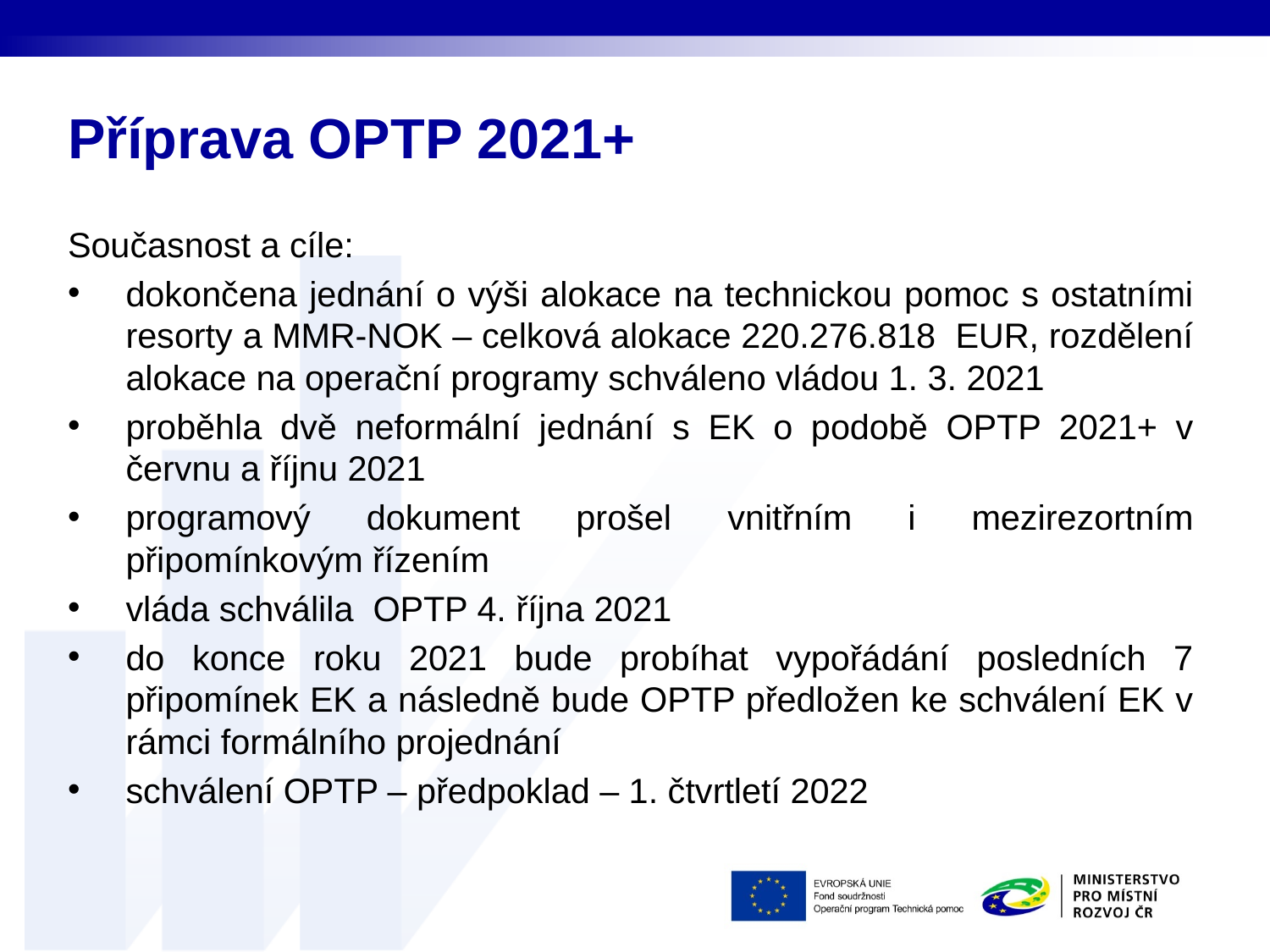

# Příprava OPTP 2021+
Současnost a cíle:
dokončena jednání o výši alokace na technickou pomoc s ostatními resorty a MMR-NOK – celková alokace 220.276.818  EUR, rozdělení alokace na operační programy schváleno vládou 1. 3. 2021
proběhla dvě neformální jednání s EK o podobě OPTP 2021+ v červnu a říjnu 2021
programový dokument prošel vnitřním i mezirezortním připomínkovým řízením
vláda schválila  OPTP 4. října 2021
do konce roku 2021 bude probíhat vypořádání posledních 7 připomínek EK a následně bude OPTP předložen ke schválení EK v rámci formálního projednání
schválení OPTP – předpoklad – 1. čtvrtletí 2022